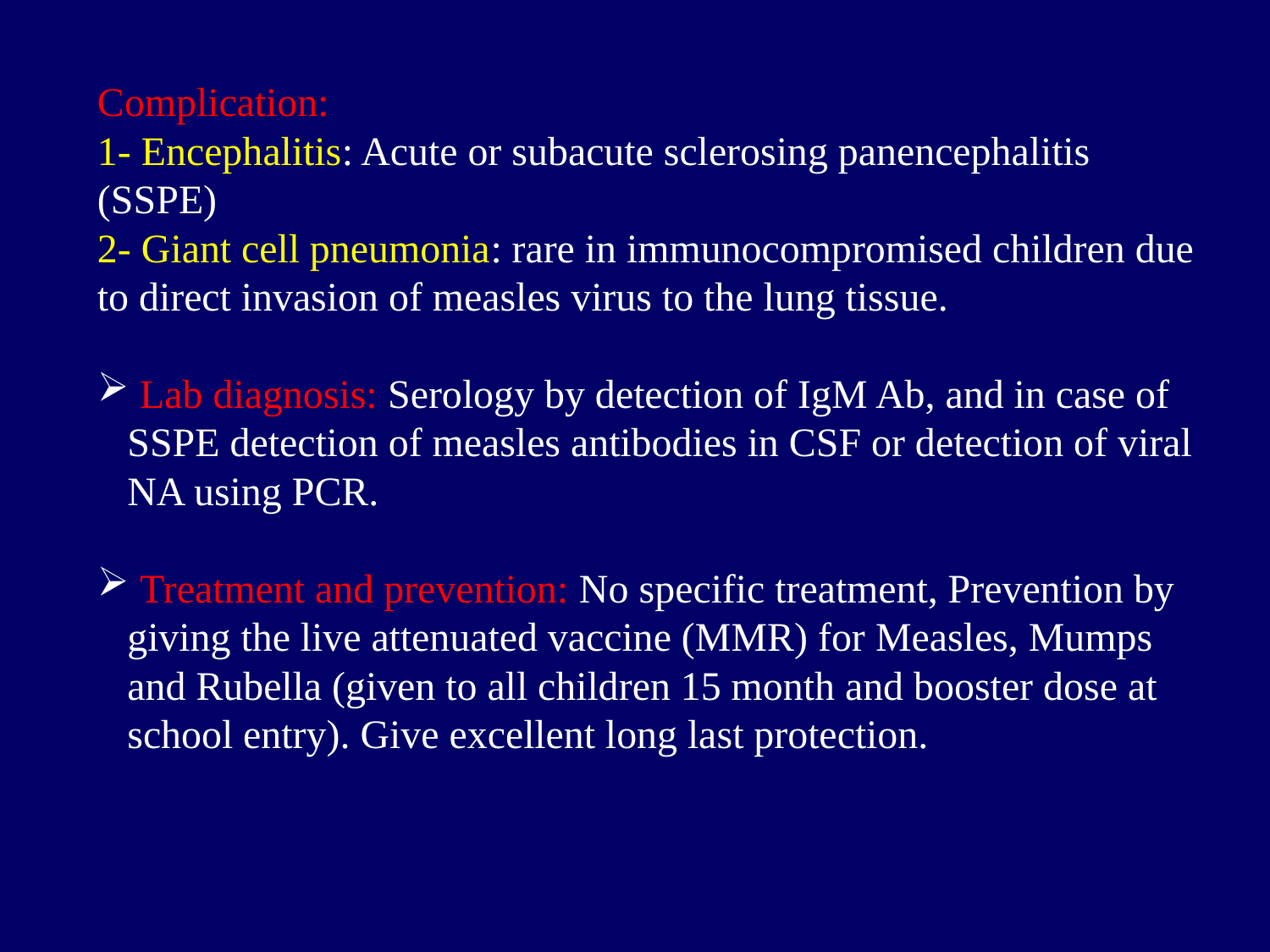

Complication:
1- Encephalitis: Acute or subacute sclerosing panencephalitis (SSPE)
2- Giant cell pneumonia: rare in immunocompromised children due to direct invasion of measles virus to the lung tissue.

 Lab diagnosis: Serology by detection of IgM Ab, and in case of SSPE detection of measles antibodies in CSF or detection of viral NA using PCR.

 Treatment and prevention: No specific treatment, Prevention by giving the live attenuated vaccine (MMR) for Measles, Mumps and Rubella (given to all children 15 month and booster dose at school entry). Give excellent long last protection.